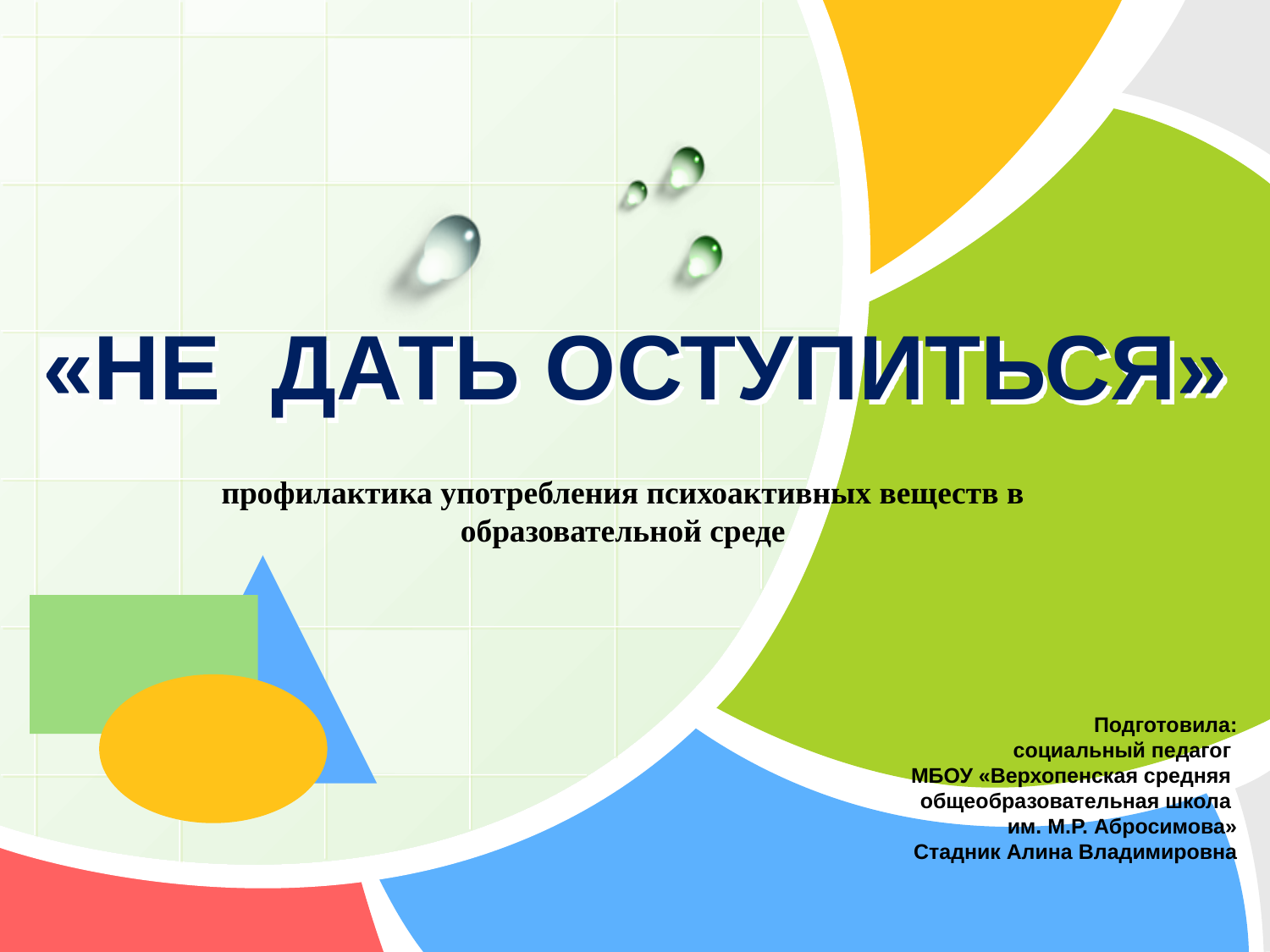

# «НЕ  ДАТЬ ОСТУПИТЬСЯ»
профилактика употребления психоактивных веществ в образовательной среде

Подготовила:
социальный педагог
МБОУ «Верхопенская средняя
общеобразовательная школа
им. М.Р. Абросимова»
Стадник Алина Владимировна